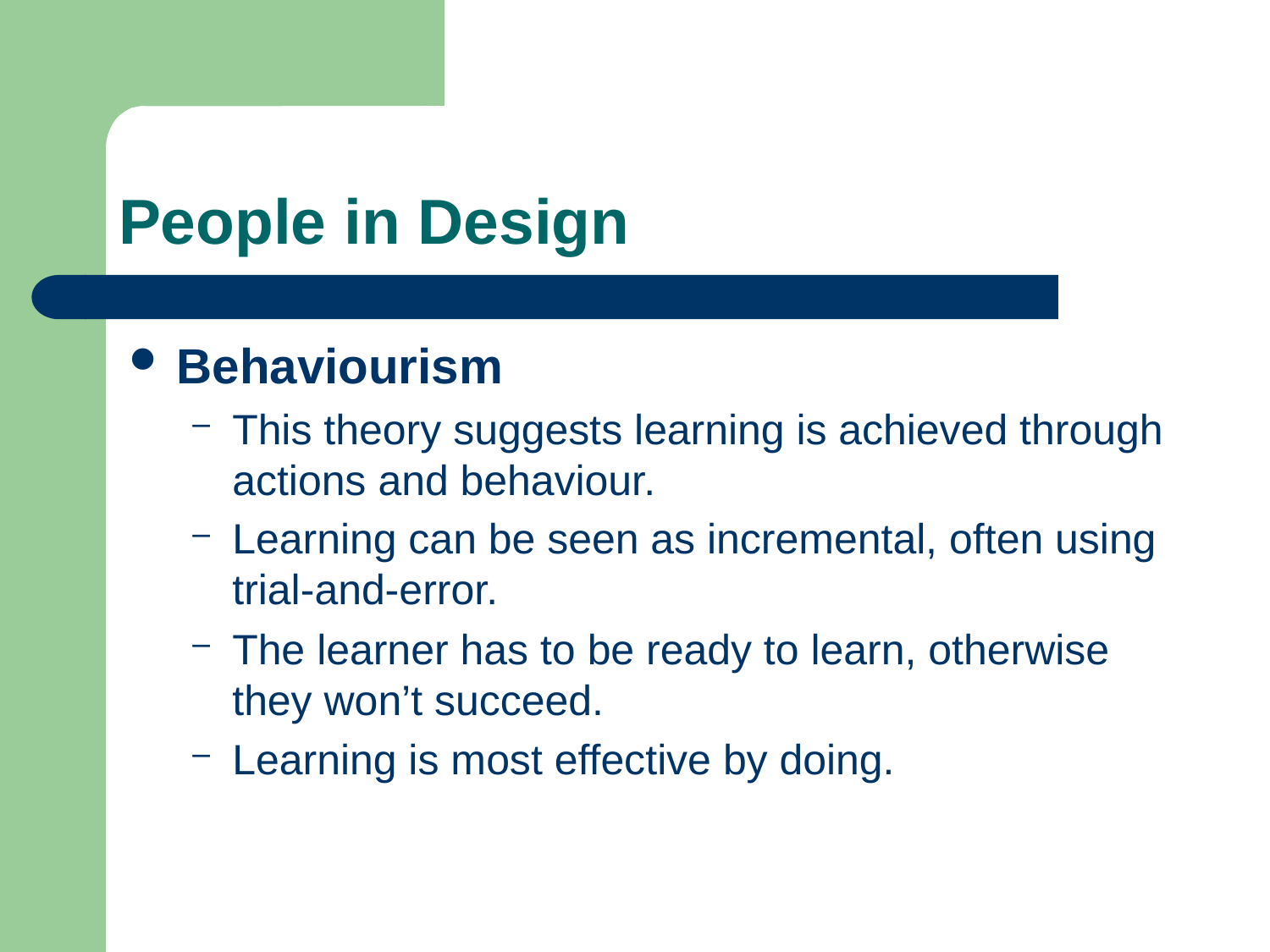

# People in Design
Behaviourism
This theory suggests learning is achieved through actions and behaviour.
Learning can be seen as incremental, often using trial-and-error.
The learner has to be ready to learn, otherwise they won’t succeed.
Learning is most effective by doing.